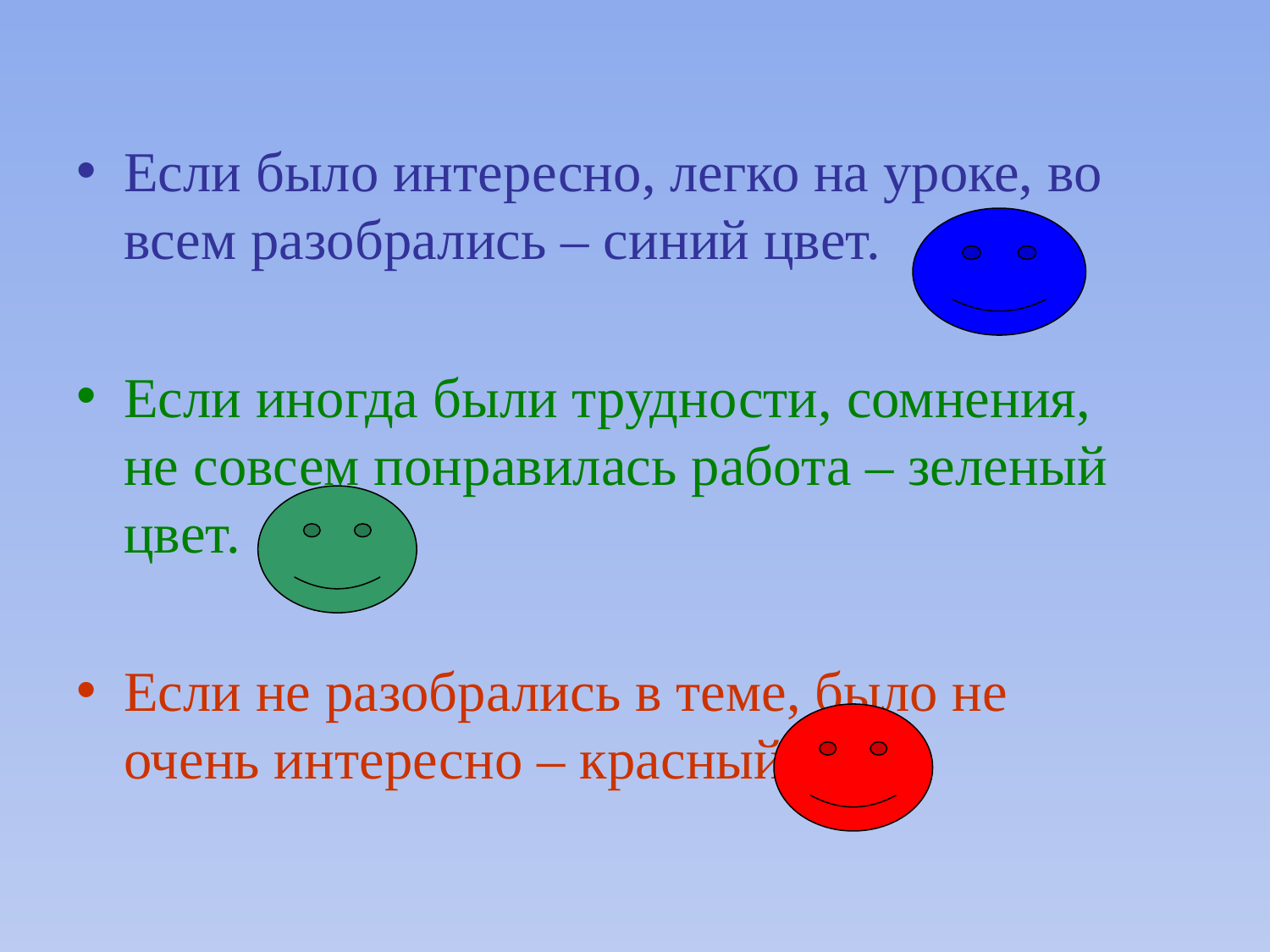

#
Если было интересно, легко на уроке, во всем разобрались – синий цвет.

Если иногда были трудности, сомнения, не совсем понравилась работа – зеленый цвет.

Если не разобрались в теме, было не очень интересно – красный цвет.